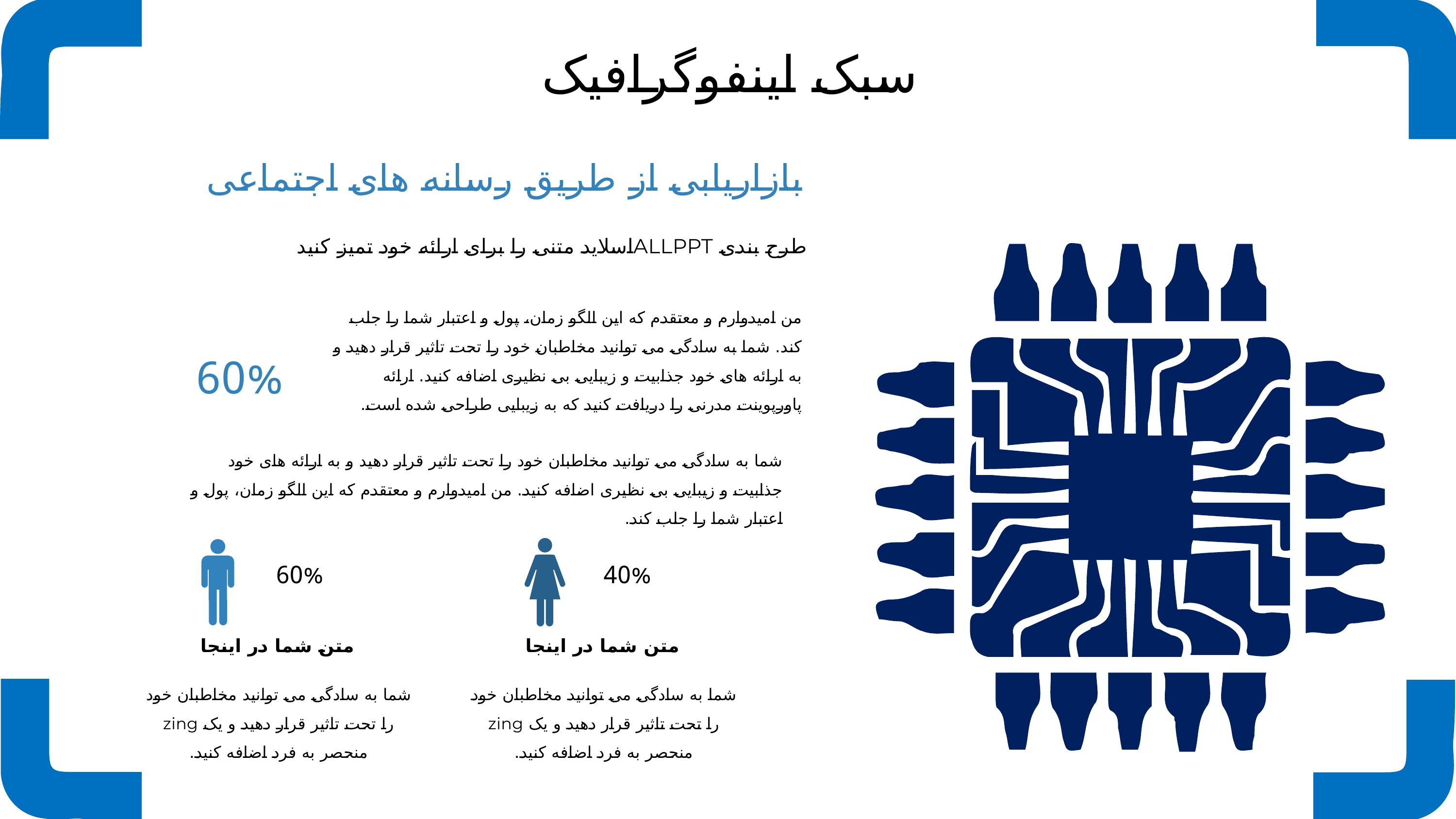

سبک اینفوگرافیک
بازاریابی از طریق رسانه های اجتماعی
طرح بندی ALLPPTاسلاید متنی را برای ارائه خود تمیز کنید

من امیدوارم و معتقدم که این الگو زمان، پول و اعتبار شما را جلب کند. شما به سادگی می توانید مخاطبان خود را تحت تاثیر قرار دهید و به ارائه های خود جذابیت و زیبایی بی نظیری اضافه کنید. ارائه پاورپوینت مدرنی را دریافت کنید که به زیبایی طراحی شده است.

60%

شما به سادگی می توانید مخاطبان خود را تحت تاثیر قرار دهید و به ارائه های خود جذابیت و زیبایی بی نظیری اضافه کنید. من امیدوارم و معتقدم که این الگو زمان، پول و اعتبار شما را جلب کند.

60%
40%

متن شما در اینجا
متن شما در اینجا

شما به سادگی می توانید مخاطبان خود را تحت تاثیر قرار دهید و یک zing منحصر به فرد اضافه کنید.
شما به سادگی می توانید مخاطبان خود را تحت تاثیر قرار دهید و یک zing منحصر به فرد اضافه کنید.